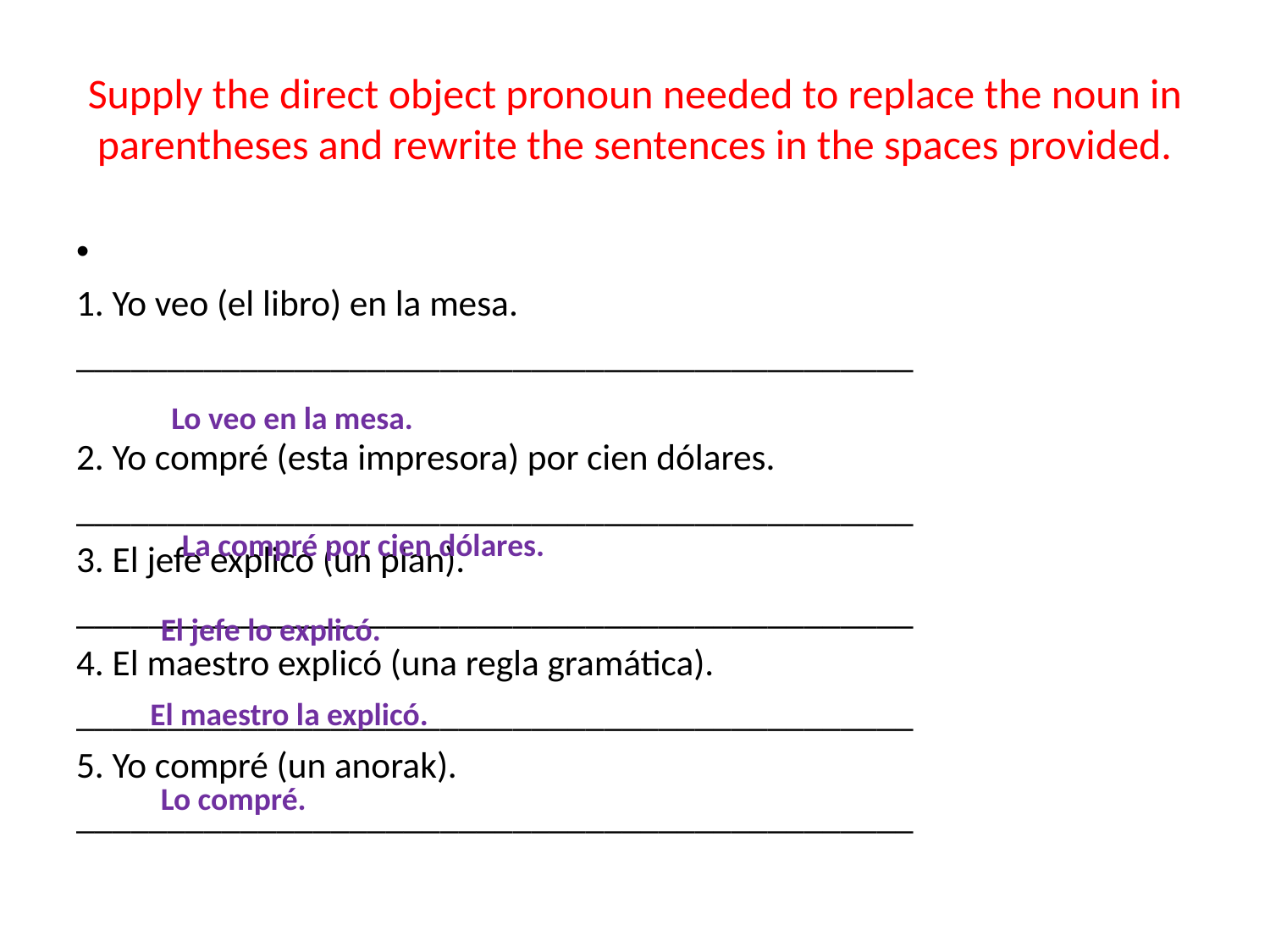

# Supply the direct object pronoun needed to replace the noun in parentheses and rewrite the sentences in the spaces provided.

1. Yo veo (el libro) en la mesa.
______________________________________________

2. Yo compré (esta impresora) por cien dólares.
______________________________________________
3. El jefe explicó (un plan).
______________________________________________
4. El maestro explicó (una regla gramática).
______________________________________________
5. Yo compré (un anorak).
______________________________________________

Lo veo en la mesa.
La compré por cien dólares.
El jefe lo explicó.
El maestro la explicó.
Lo compré.